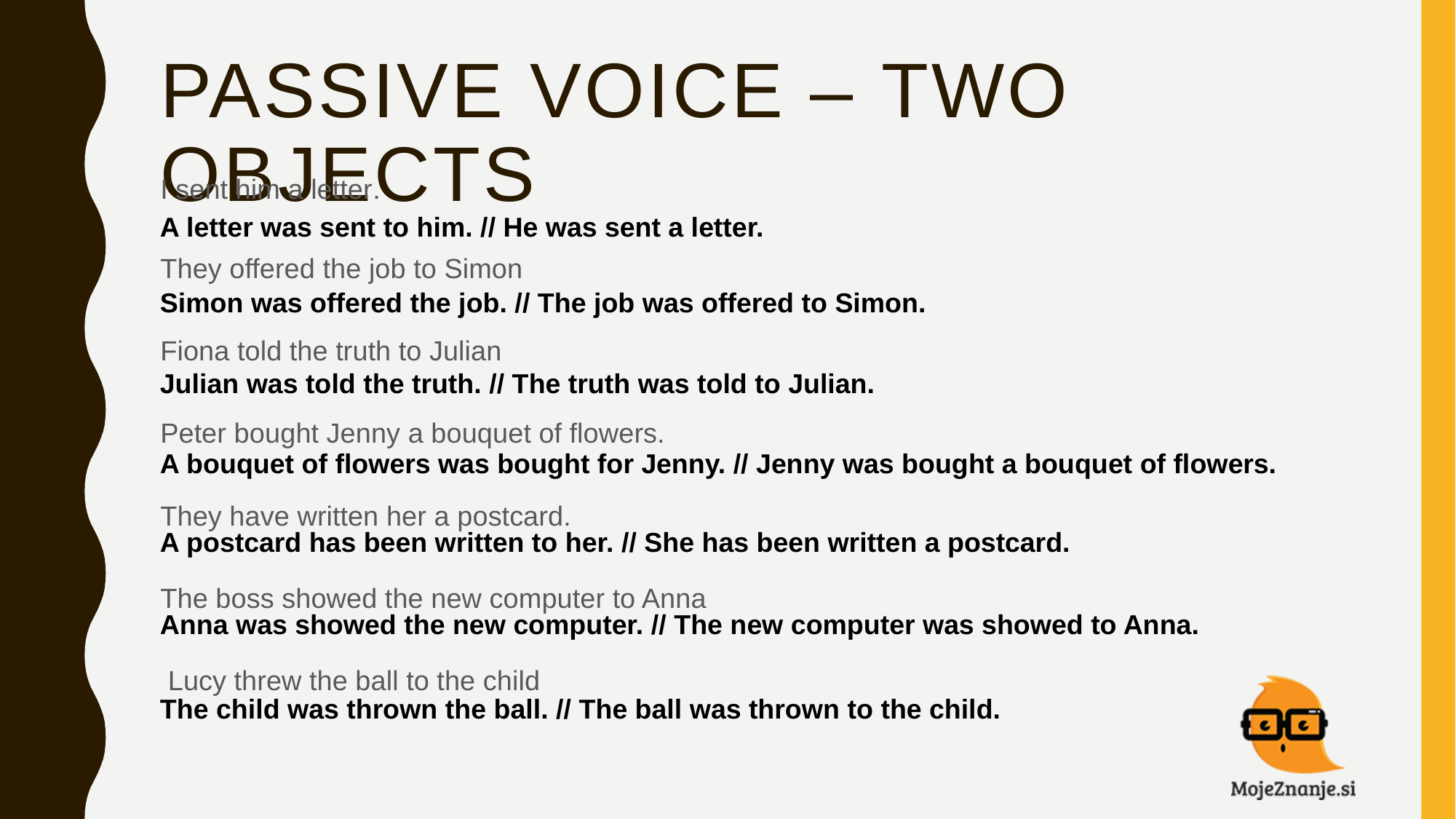

# PASSIVE VOICE – TWO OBJECTS
I sent him a letter.
They offered the job to Simon
Fiona told the truth to Julian
Peter bought Jenny a bouquet of flowers.
They have written her a postcard.
The boss showed the new computer to Anna
 Lucy threw the ball to the child
A letter was sent to him. // He was sent a letter.
Simon was offered the job. // The job was offered to Simon.
Julian was told the truth. // The truth was told to Julian.
A bouquet of flowers was bought for Jenny. // Jenny was bought a bouquet of flowers.
A postcard has been written to her. // She has been written a postcard.
Anna was showed the new computer. // The new computer was showed to Anna.
The child was thrown the ball. // The ball was thrown to the child.